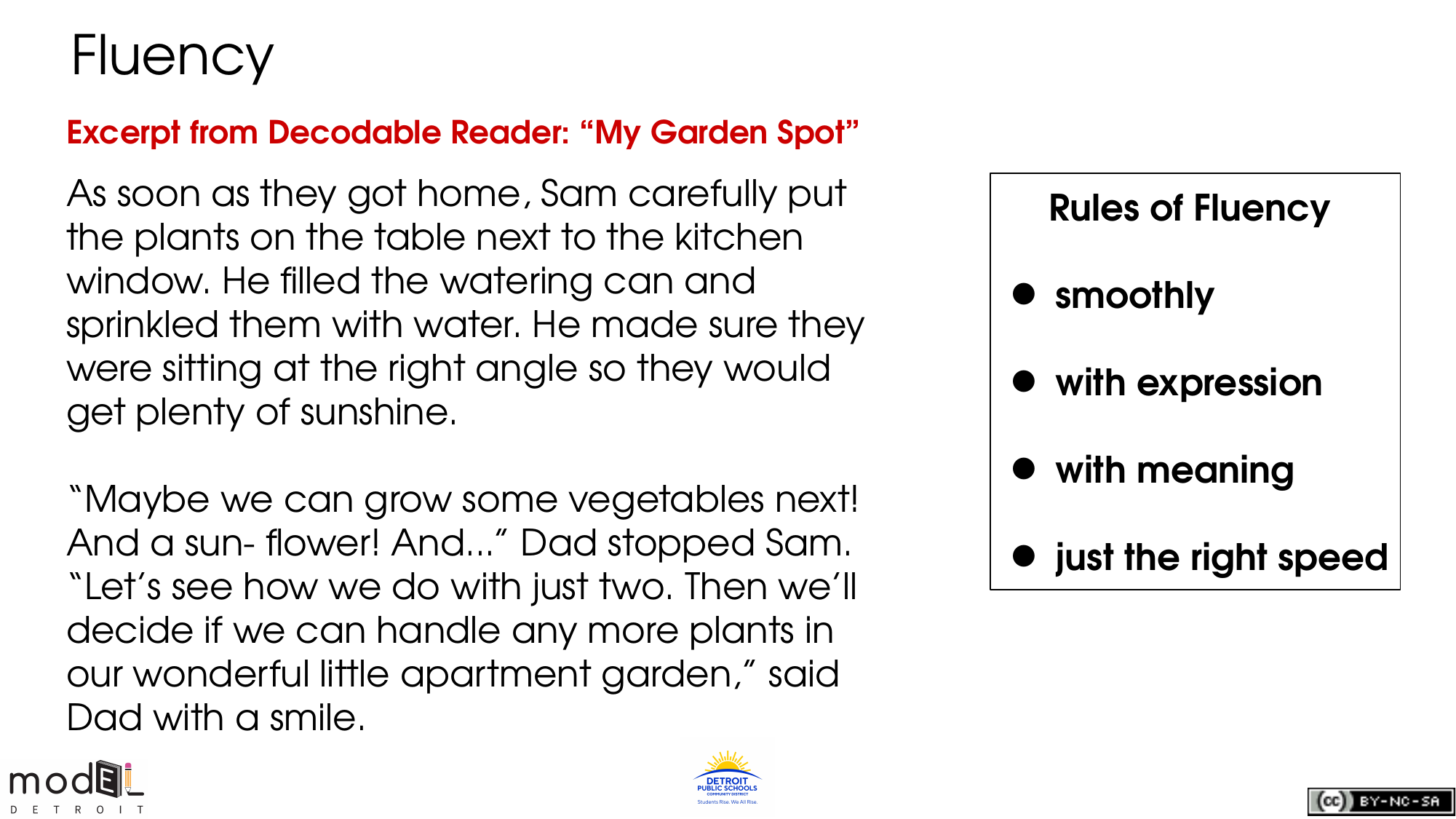

Fluency
Excerpt from Decodable Reader: “My Garden Spot”

As soon as they got home, Sam carefully put the plants on the table next to the kitchen window. He filled the watering can and sprinkled them with water. He made sure they were sitting at the right angle so they would get plenty of sunshine.

“Maybe we can grow some vegetables next! And a sun- flower! And...” Dad stopped Sam. “Let’s see how we do with just two. Then we’ll decide if we can handle any more plants in our wonderful little apartment garden,” said Dad with a smile.

Rules of Fluency

smoothly

with expression

with meaning

just the right speed